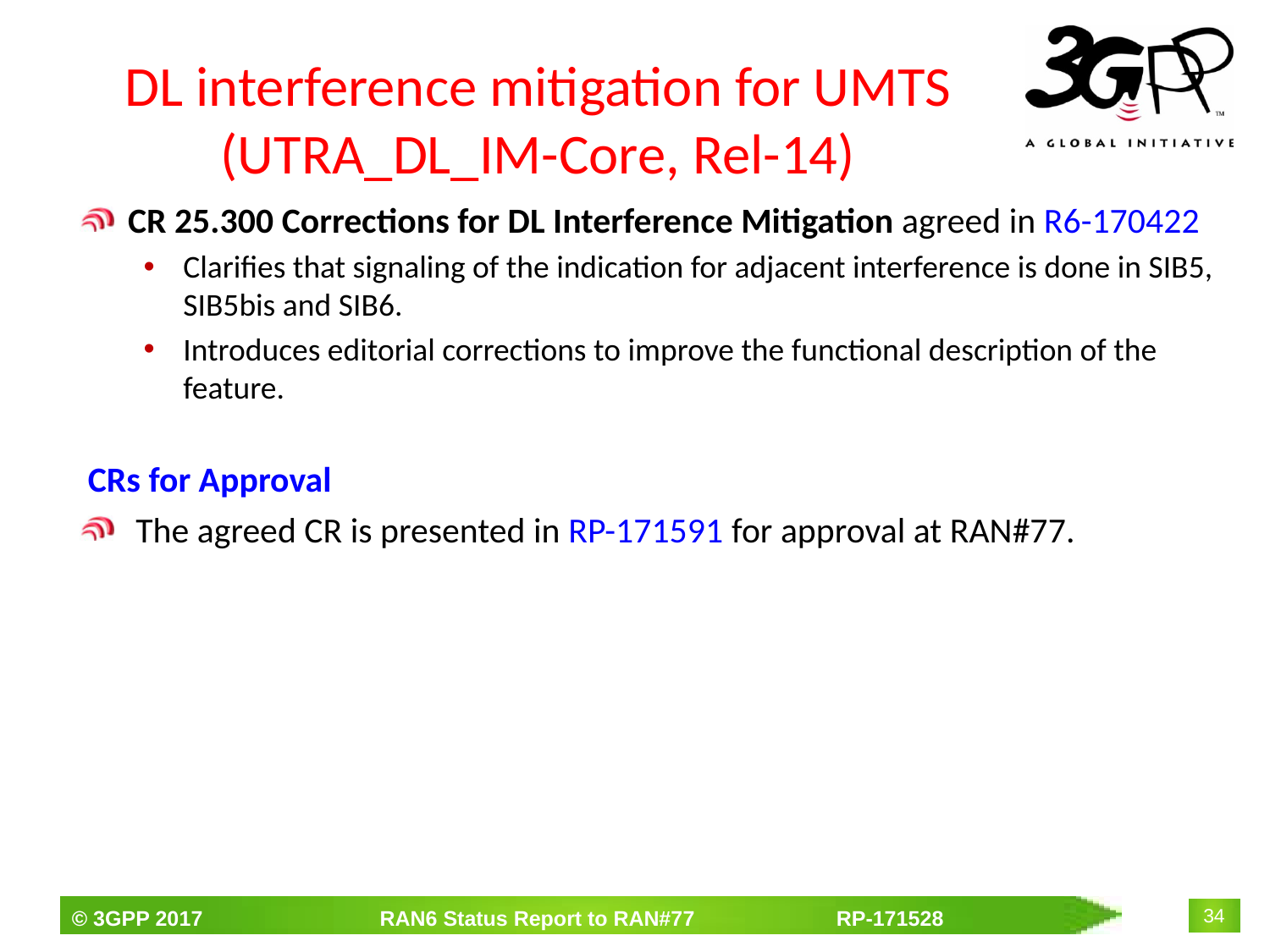

# DL interference mitigation for UMTS (UTRA_DL_IM-Core, Rel-14)
CR 25.300 Corrections for DL Interference Mitigation agreed in R6-170422
Clarifies that signaling of the indication for adjacent interference is done in SIB5, SIB5bis and SIB6.
Introduces editorial corrections to improve the functional description of the feature.

CRs for Approval
 The agreed CR is presented in RP-171591 for approval at RAN#77.